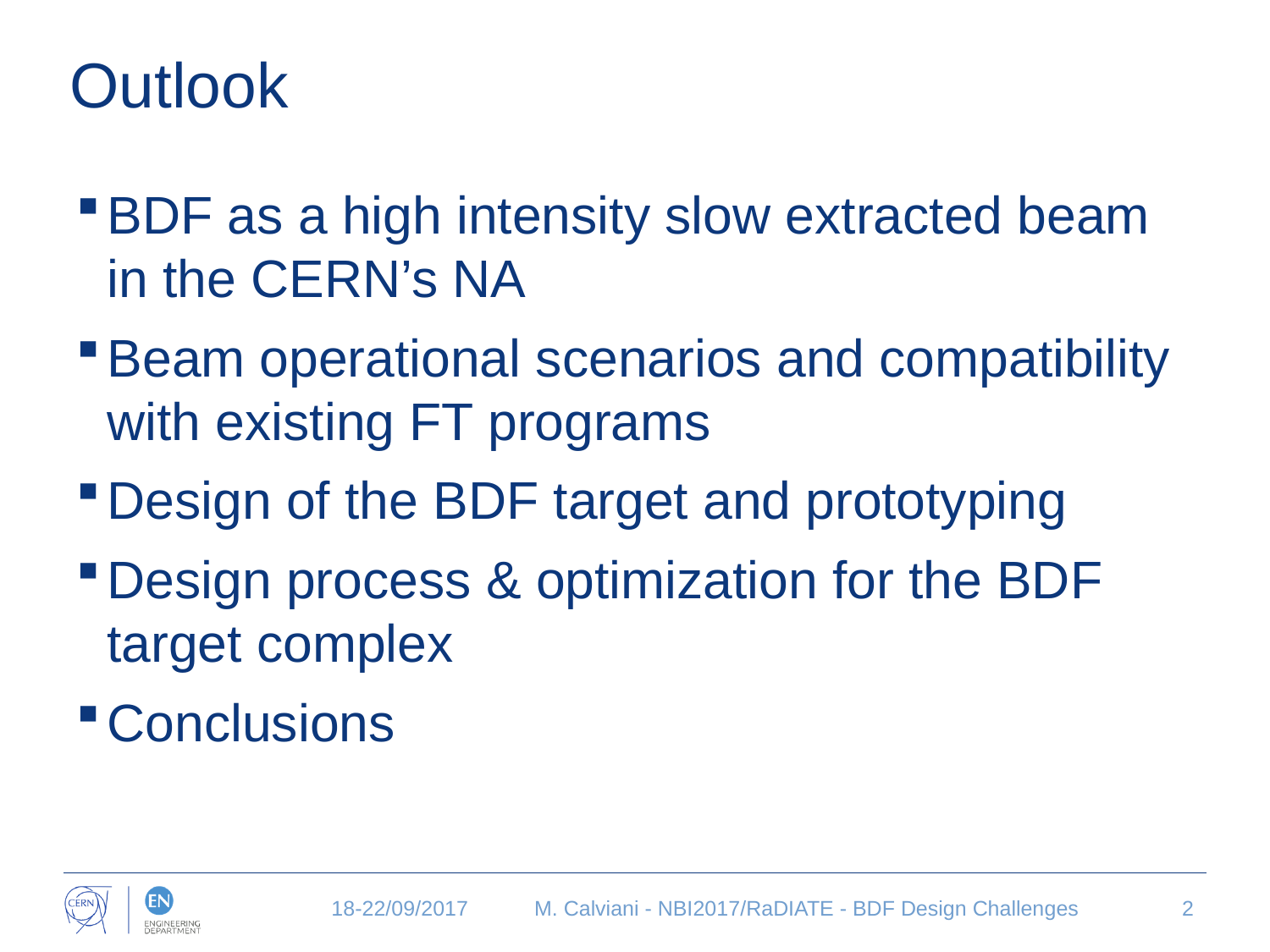

# Outlook
BDF as a high intensity slow extracted beam in the CERN’s NA
Beam operational scenarios and compatibility with existing FT programs
Design of the BDF target and prototyping
Design process & optimization for the BDF target complex
Conclusions
18-22/09/2017
M. Calviani - NBI2017/RaDIATE - BDF Design Challenges
2